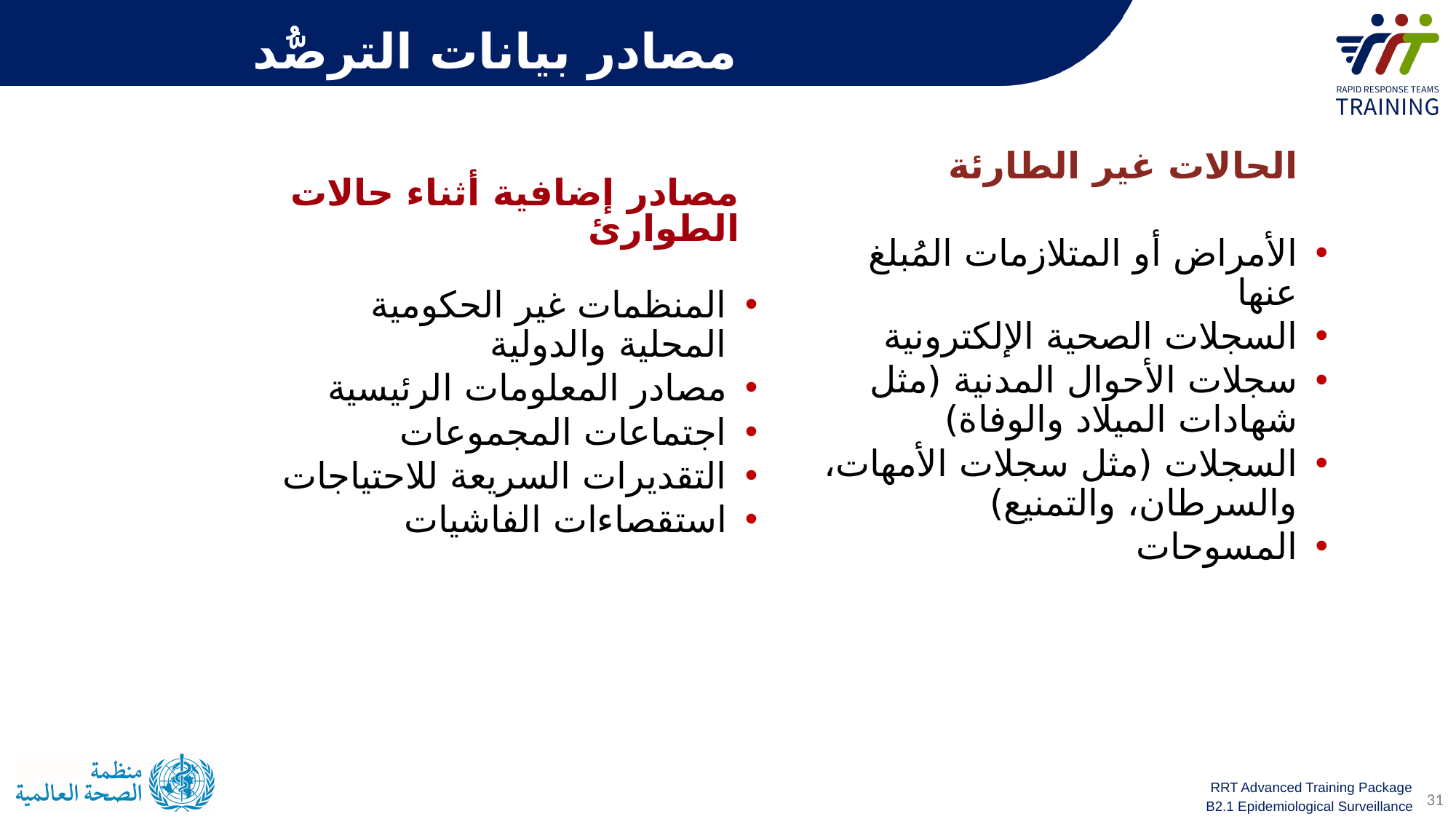

مصادر بيانات الترصُّد
الحالات غير الطارئة
مصادر إضافية أثناء حالات الطوارئ
الأمراض أو المتلازمات المُبلغ عنها
السجلات الصحية الإلكترونية
سجلات الأحوال المدنية (مثل شهادات الميلاد والوفاة)
السجلات (مثل سجلات الأمهات، والسرطان، والتمنيع)
المسوحات
المنظمات غير الحكومية المحلية والدولية
مصادر المعلومات الرئيسية
اجتماعات المجموعات
التقديرات السريعة للاحتياجات
استقصاءات الفاشيات